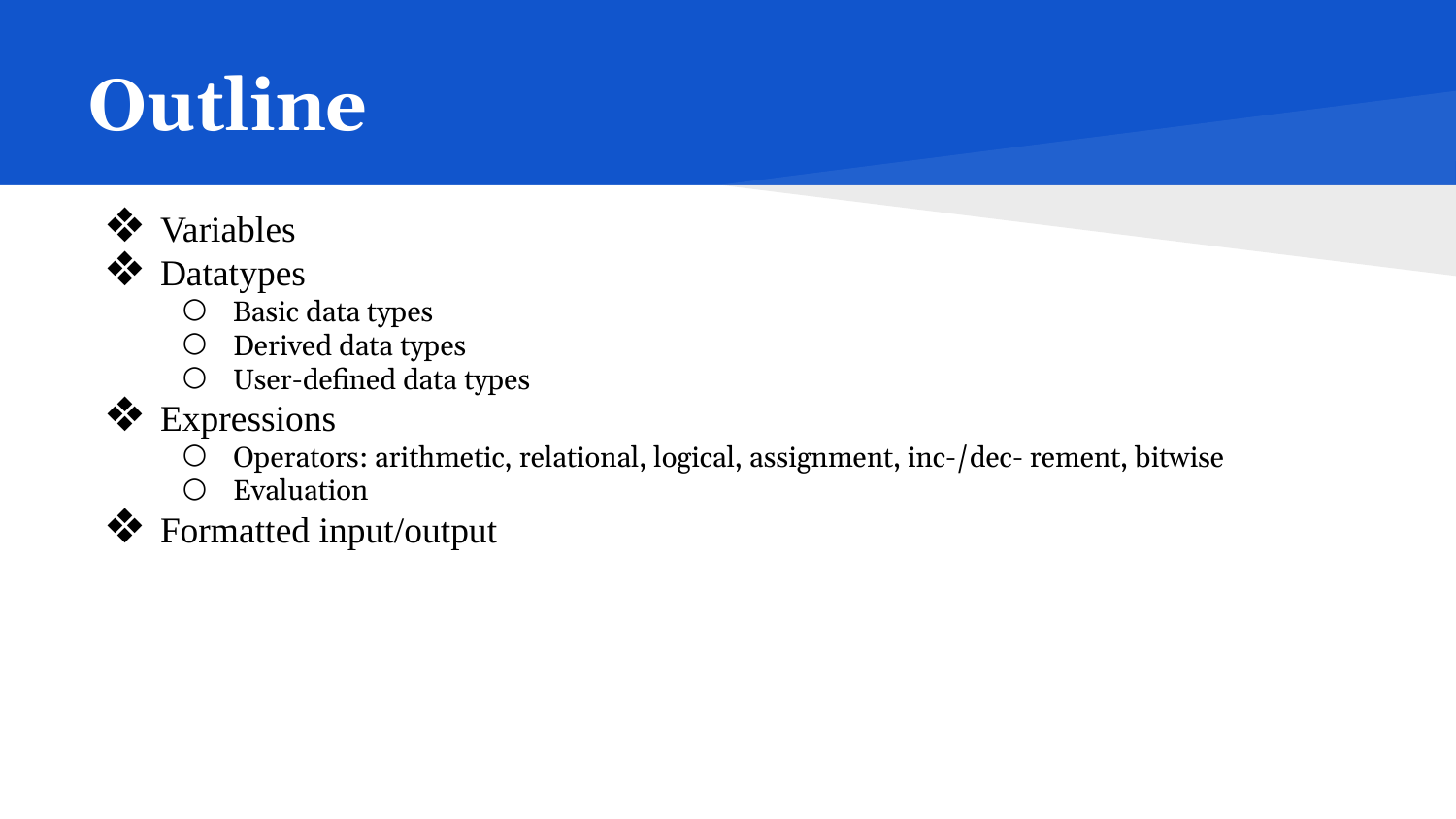

# Outline
Variables
Datatypes
Basic data types
Derived data types
User-defined data types
Expressions
Operators: arithmetic, relational, logical, assignment, inc-/dec- rement, bitwise
Evaluation
Formatted input/output